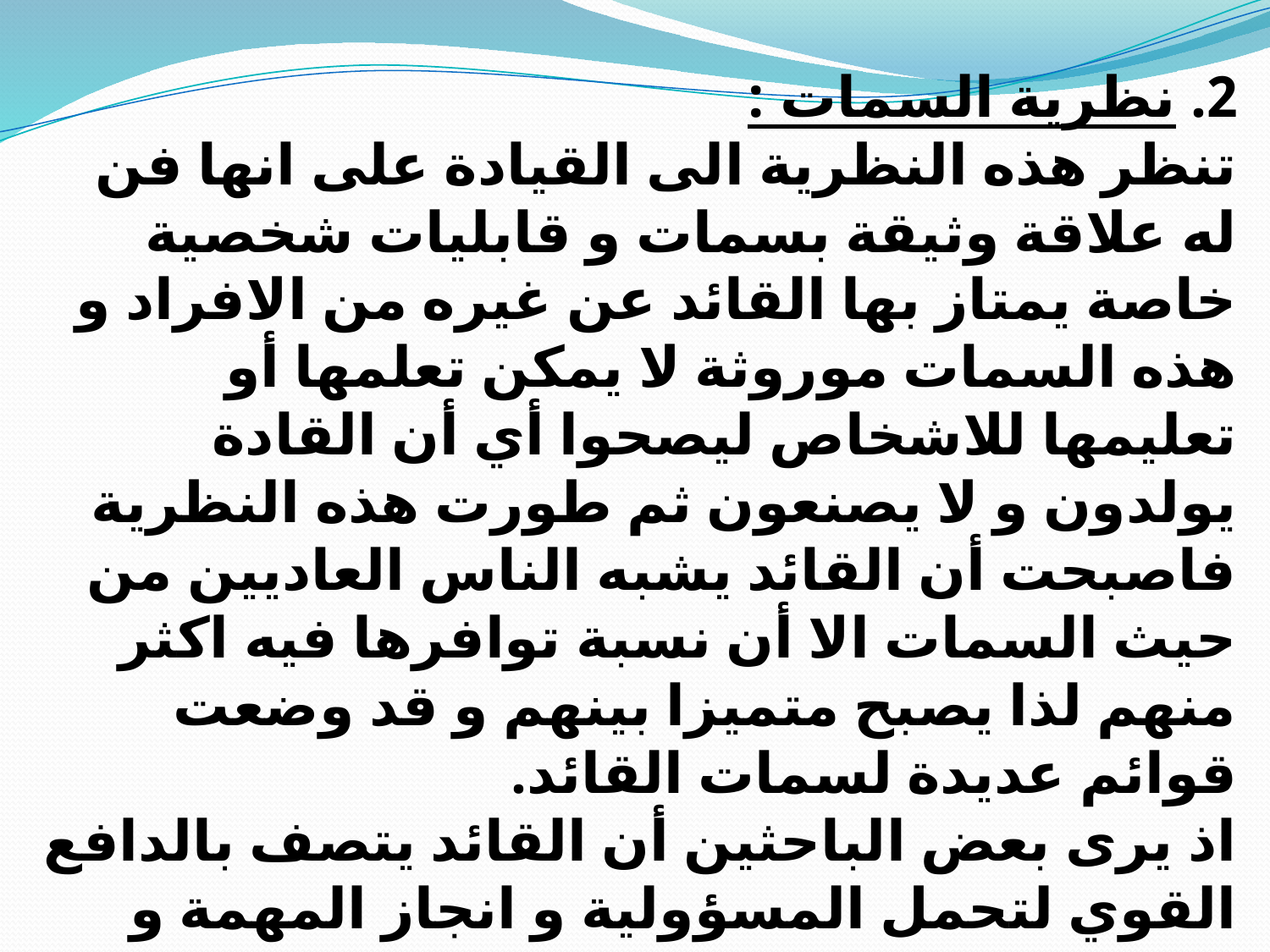

2. نظرية السمات :
تنظر هذه النظرية الى القيادة على انها فن له علاقة وثيقة بسمات و قابليات شخصية خاصة يمتاز بها القائد عن غيره من الافراد و هذه السمات موروثة لا يمكن تعلمها أو تعليمها للاشخاص ليصحوا أي أن القادة يولدون و لا يصنعون ثم طورت هذه النظرية فاصبحت أن القائد يشبه الناس العاديين من حيث السمات الا أن نسبة توافرها فيه اكثر منهم لذا يصبح متميزا بينهم و قد وضعت قوائم عديدة لسمات القائد.
اذ يرى بعض الباحثين أن القائد يتصف بالدافع القوي لتحمل المسؤولية و انجاز المهمة و النشاط و المثابرة في متابعة الاهداف و المخاطرة و الاقدام في حل المشاكل و المبادأة في المواقف الاجتماعية و الثقة بالنفس و الاحساس بوحدة الافراد ...الخ